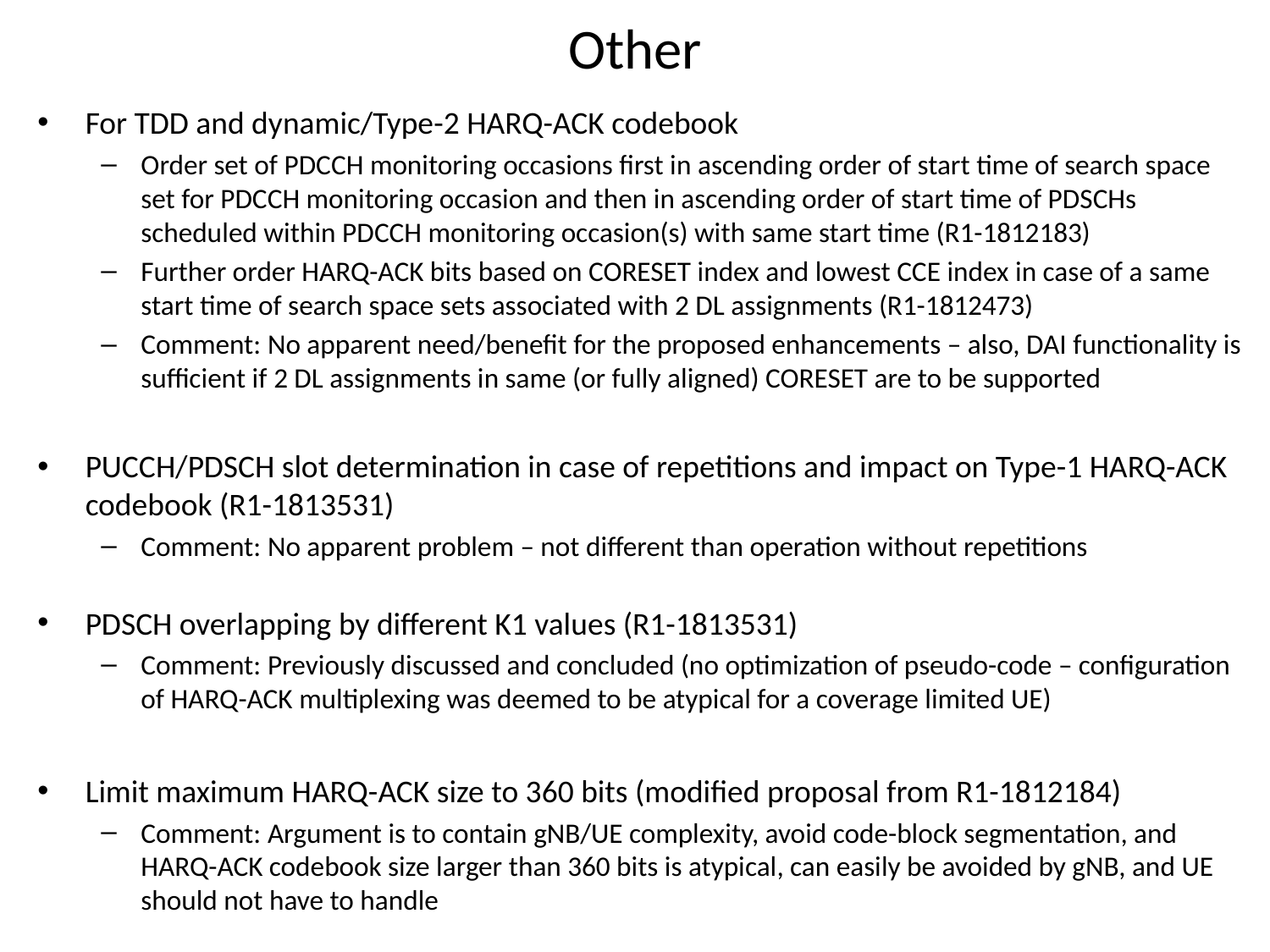

# Other
For TDD and dynamic/Type-2 HARQ-ACK codebook
Order set of PDCCH monitoring occasions first in ascending order of start time of search space set for PDCCH monitoring occasion and then in ascending order of start time of PDSCHs scheduled within PDCCH monitoring occasion(s) with same start time (R1-1812183)
Further order HARQ-ACK bits based on CORESET index and lowest CCE index in case of a same start time of search space sets associated with 2 DL assignments (R1-1812473)
Comment: No apparent need/benefit for the proposed enhancements – also, DAI functionality is sufficient if 2 DL assignments in same (or fully aligned) CORESET are to be supported

PUCCH/PDSCH slot determination in case of repetitions and impact on Type-1 HARQ-ACK codebook (R1-1813531)
Comment: No apparent problem – not different than operation without repetitions

PDSCH overlapping by different K1 values (R1-1813531)
Comment: Previously discussed and concluded (no optimization of pseudo-code – configuration of HARQ-ACK multiplexing was deemed to be atypical for a coverage limited UE)

Limit maximum HARQ-ACK size to 360 bits (modified proposal from R1-1812184)
Comment: Argument is to contain gNB/UE complexity, avoid code-block segmentation, and HARQ-ACK codebook size larger than 360 bits is atypical, can easily be avoided by gNB, and UE should not have to handle